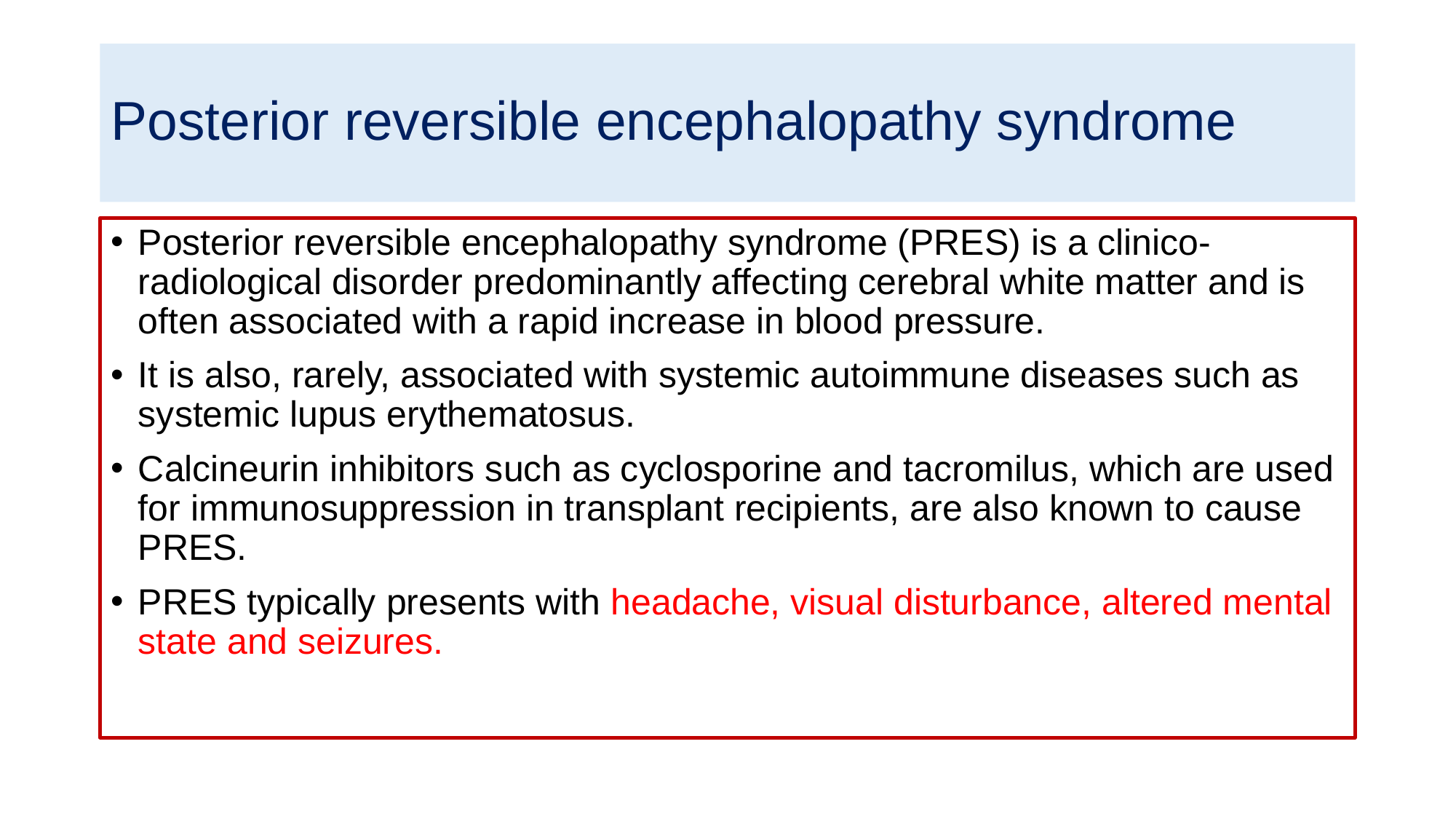

# Posterior reversible encephalopathy syndrome
Posterior reversible encephalopathy syndrome (PRES) is a clinico-radiological disorder predominantly affecting cerebral white matter and is often associated with a rapid increase in blood pressure.
It is also, rarely, associated with systemic autoimmune diseases such as systemic lupus erythematosus.
Calcineurin inhibitors such as cyclosporine and tacromilus, which are used for immunosuppression in transplant recipients, are also known to cause PRES.
PRES typically presents with headache, visual disturbance, altered mental state and seizures.